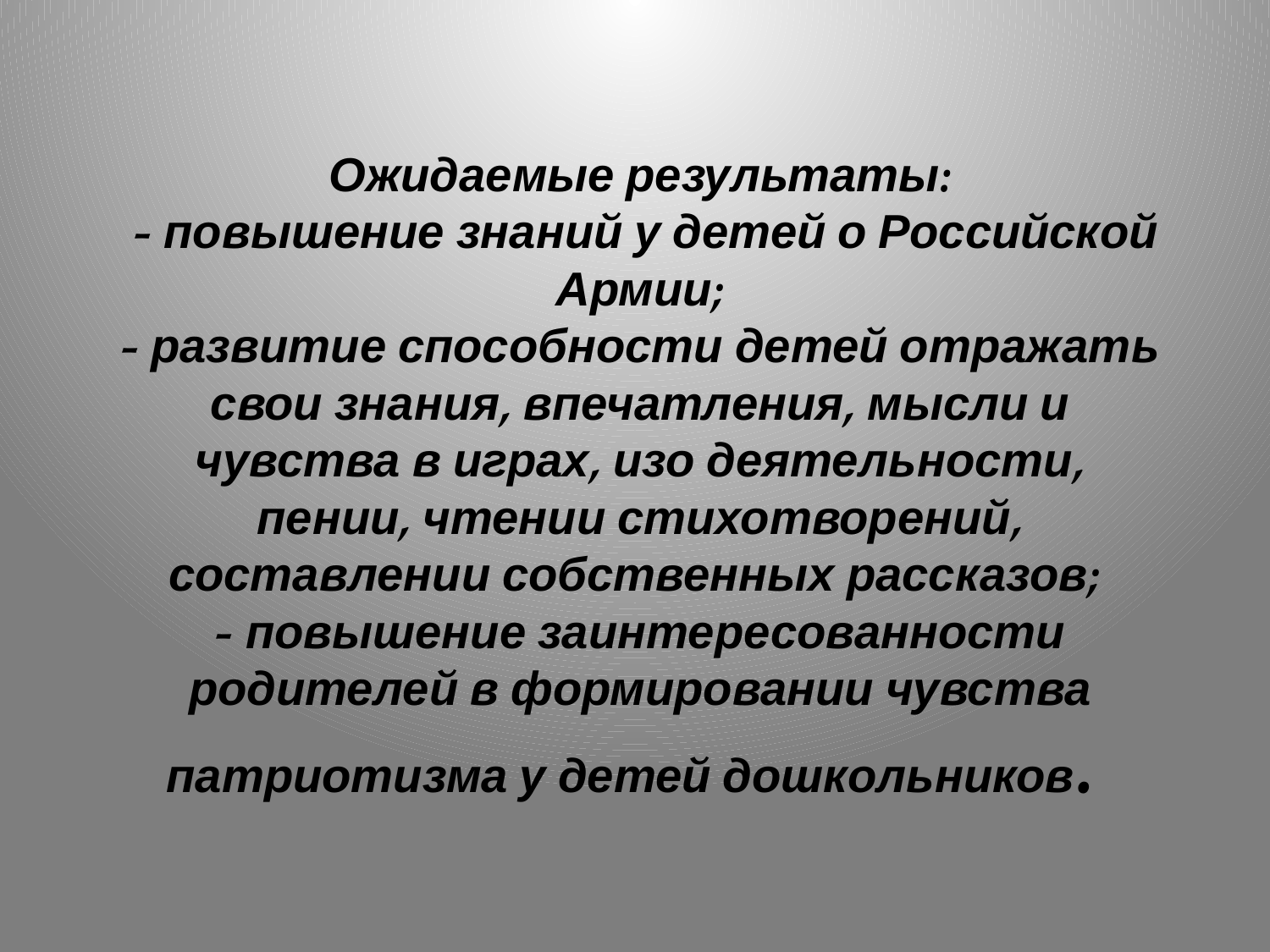

# Ожидаемые результаты: - повышение знаний у детей о Российской Армии; - развитие способности детей отражать свои знания, впечатления, мысли и чувства в играх, изо деятельности, пении, чтении стихотворений, составлении собственных рассказов; - повышение заинтересованности родителей в формировании чувства патриотизма у детей дошкольников.